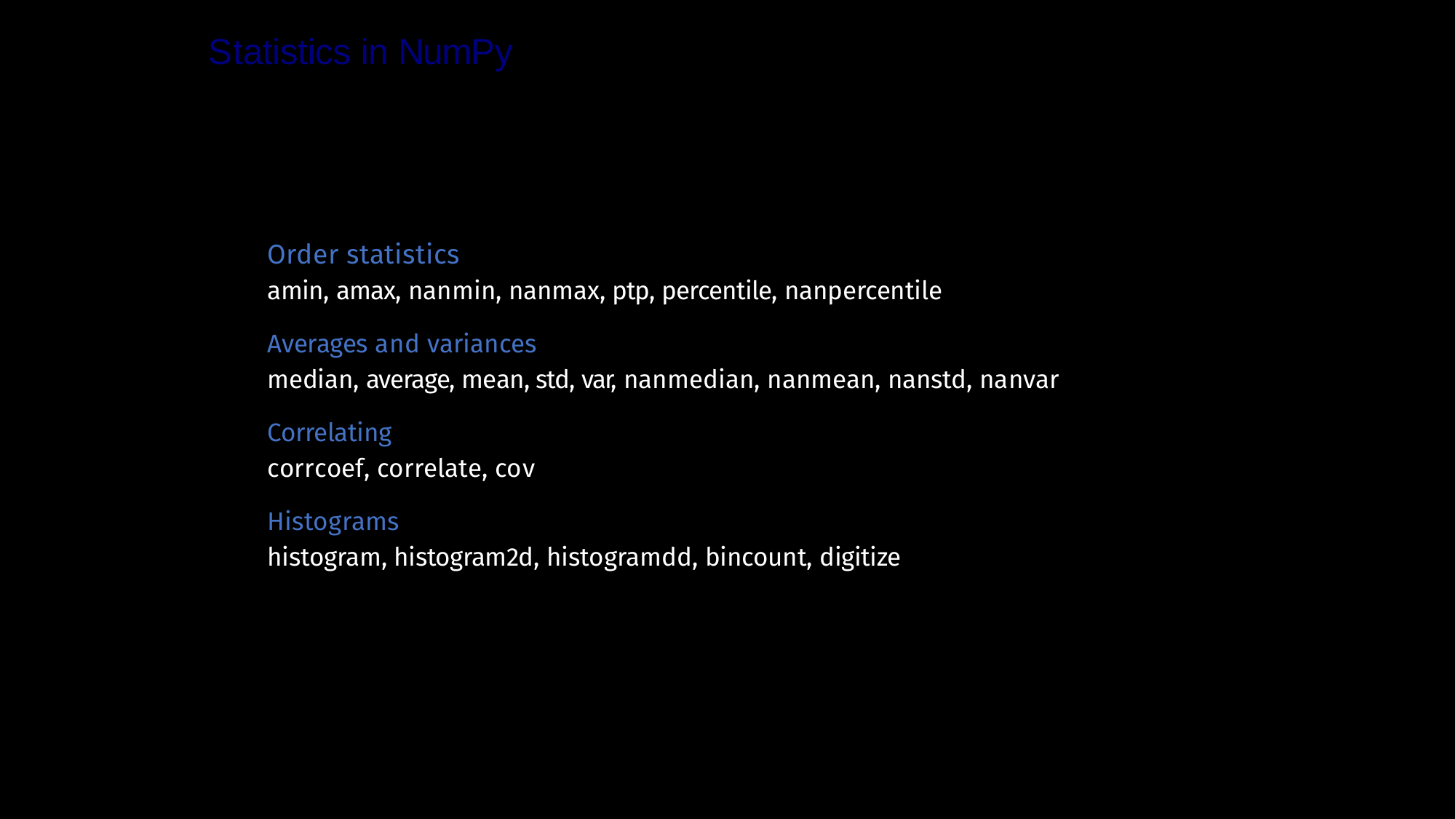

# Statistics in NumPy
Order statistics
amin, amax, nanmin, nanmax, ptp, percentile, nanpercentile
Averages and variances
median, average, mean, std, var, nanmedian, nanmean, nanstd, nanvar
Correlating
corrcoef, correlate, cov
Histograms
histogram, histogram2d, histogramdd, bincount, digitize